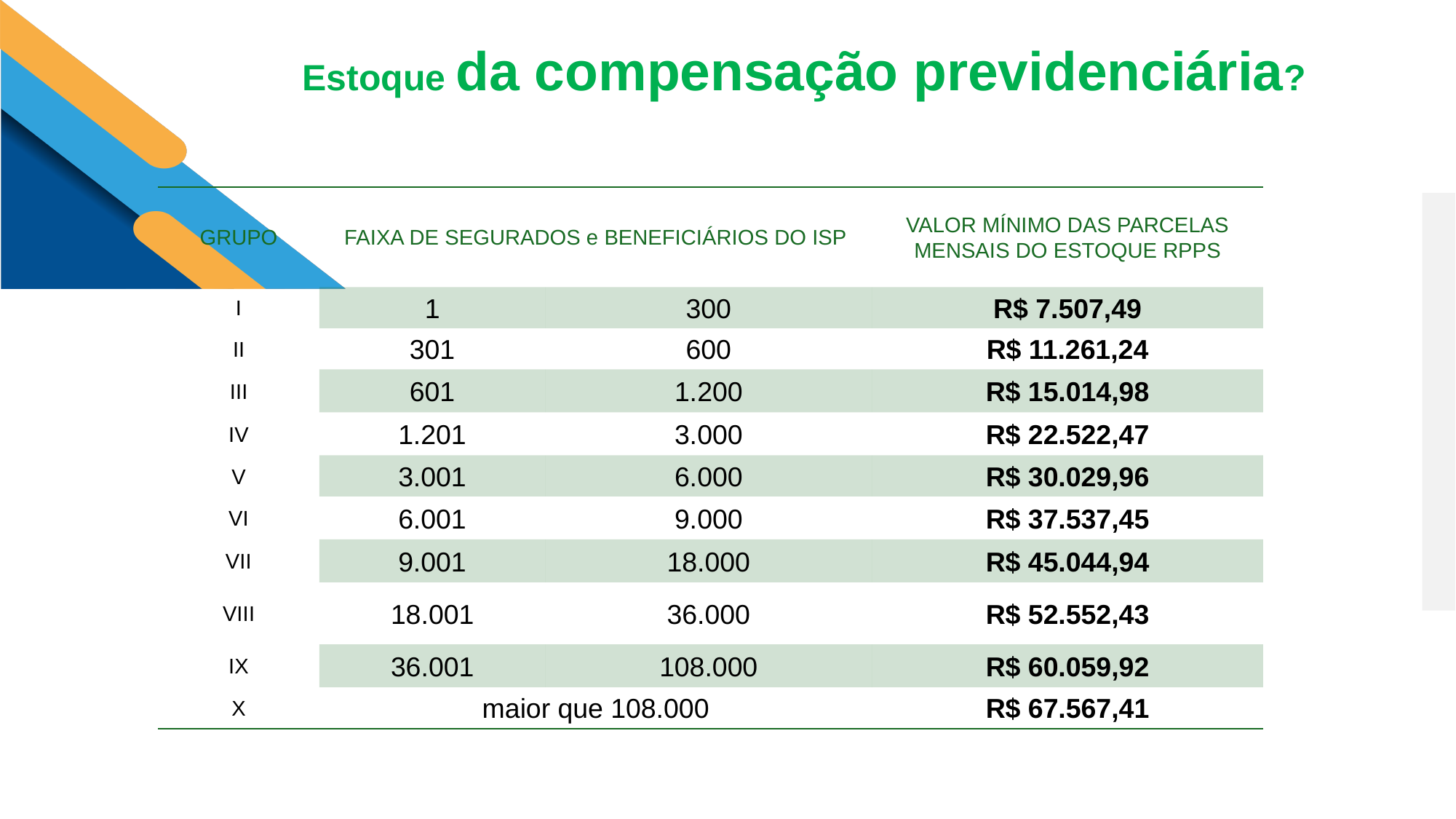

Estoque da compensação previdenciária?
| GRUPO | FAIXA DE SEGURADOS e BENEFICIÁRIOS DO ISP |  | VALOR MÍNIMO DAS PARCELAS MENSAIS DO ESTOQUE RPPS |
| --- | --- | --- | --- |
| I | 1 | 300 | R$ 7.507,49 |
| II | 301 | 600 | R$ 11.261,24 |
| III | 601 | 1.200 | R$ 15.014,98 |
| IV | 1.201 | 3.000 | R$ 22.522,47 |
| V | 3.001 | 6.000 | R$ 30.029,96 |
| VI | 6.001 | 9.000 | R$ 37.537,45 |
| VII | 9.001 | 18.000 | R$ 45.044,94 |
| VIII | 18.001 | 36.000 | R$ 52.552,43 |
| IX | 36.001 | 108.000 | R$ 60.059,92 |
| X | maior que 108.000 |  | R$ 67.567,41 |